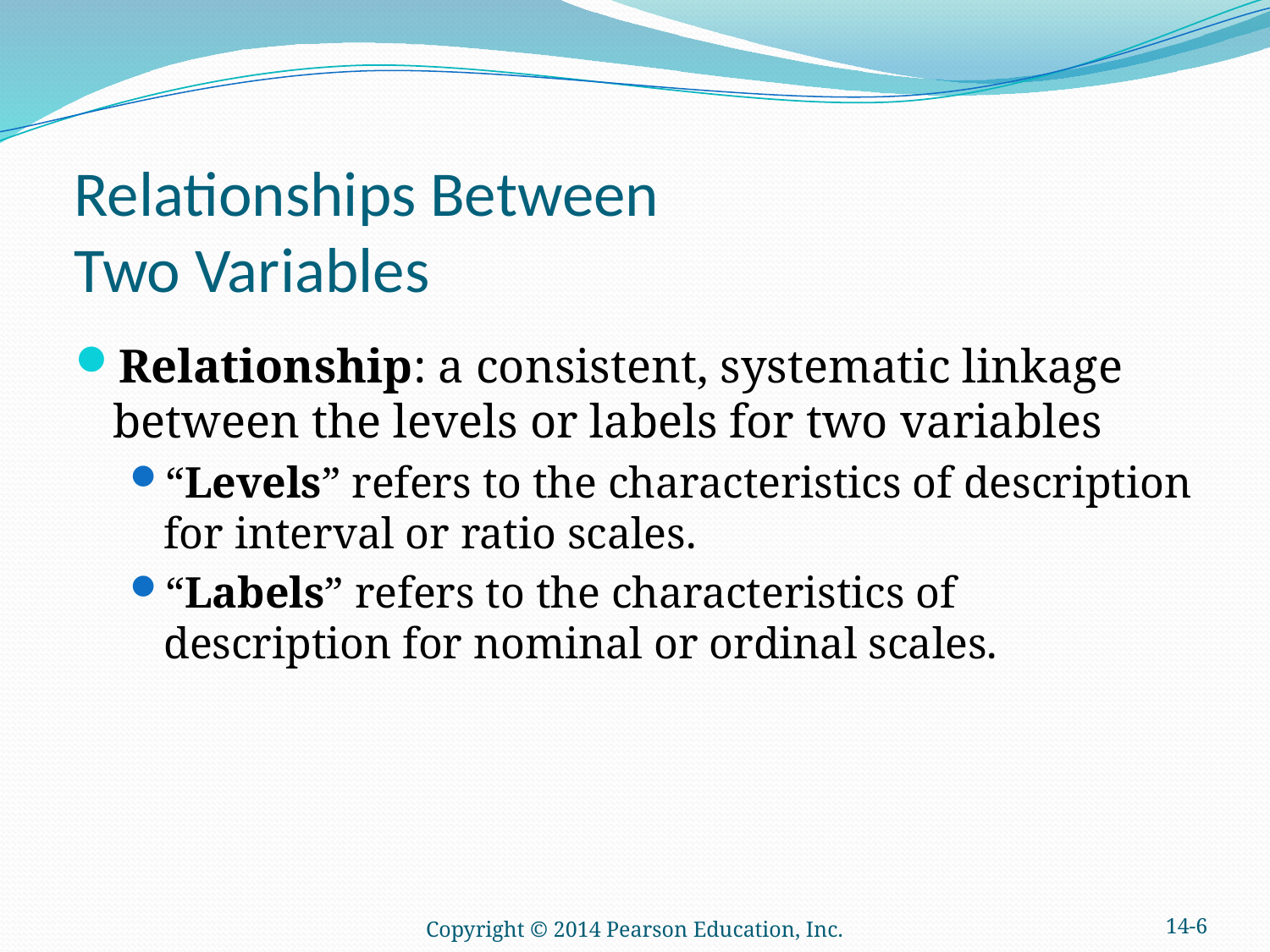

# Relationships Between Two Variables
Relationship: a consistent, systematic linkage between the levels or labels for two variables
“Levels” refers to the characteristics of description for interval or ratio scales.
“Labels” refers to the characteristics of description for nominal or ordinal scales.